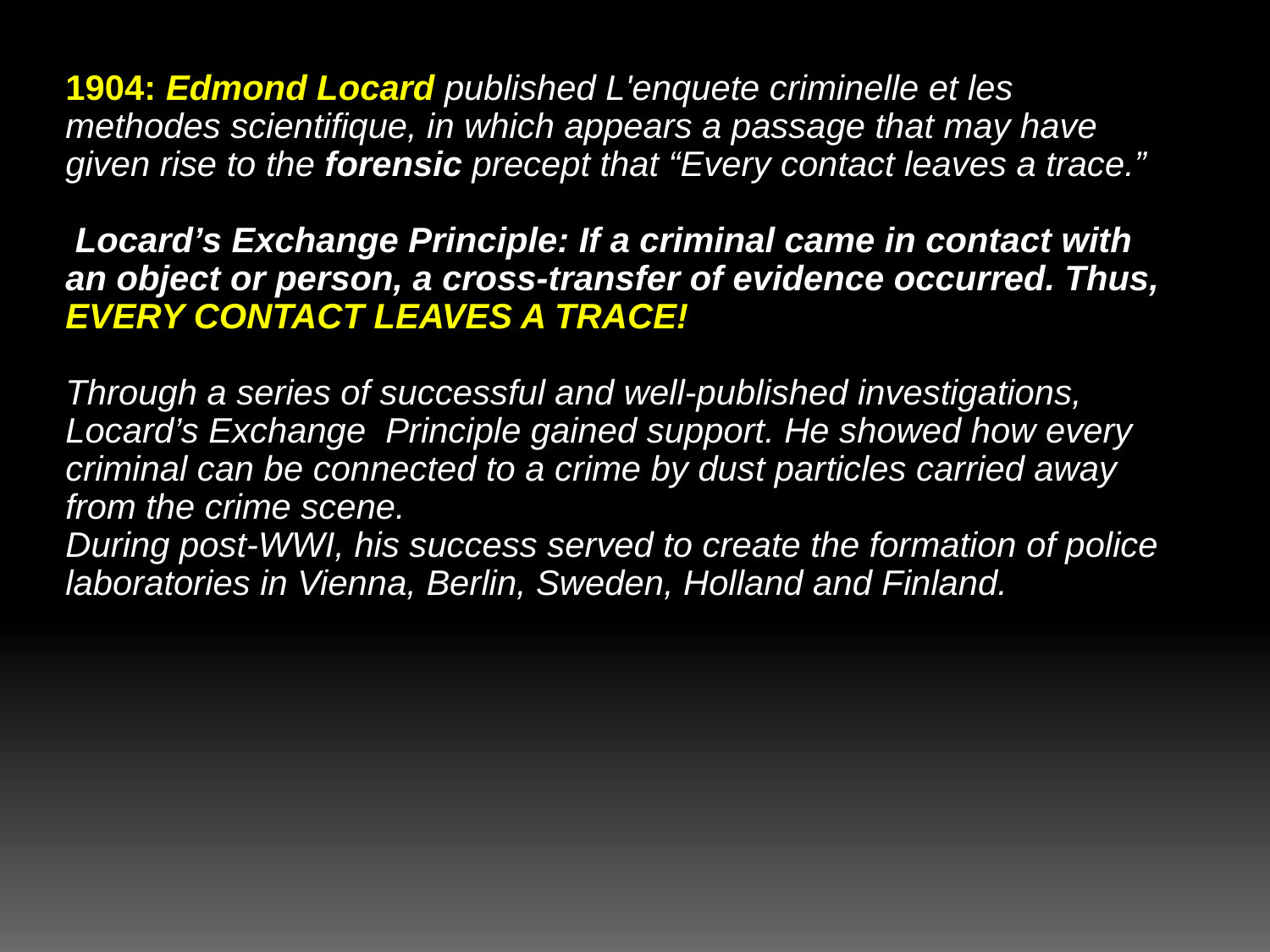

1904: Edmond Locard published L'enquete criminelle et les methodes scientifique, in which appears a passage that may have given rise to the forensic precept that “Every contact leaves a trace.”

 Locard’s Exchange Principle: If a criminal came in contact with an object or person, a cross-transfer of evidence occurred. Thus, EVERY CONTACT LEAVES A TRACE!

Through a series of successful and well-published investigations, Locard’s Exchange  Principle gained support. He showed how every criminal can be connected to a crime by dust particles carried away from the crime scene.
During post-WWI, his success served to create the formation of police laboratories in Vienna, Berlin, Sweden, Holland and Finland.